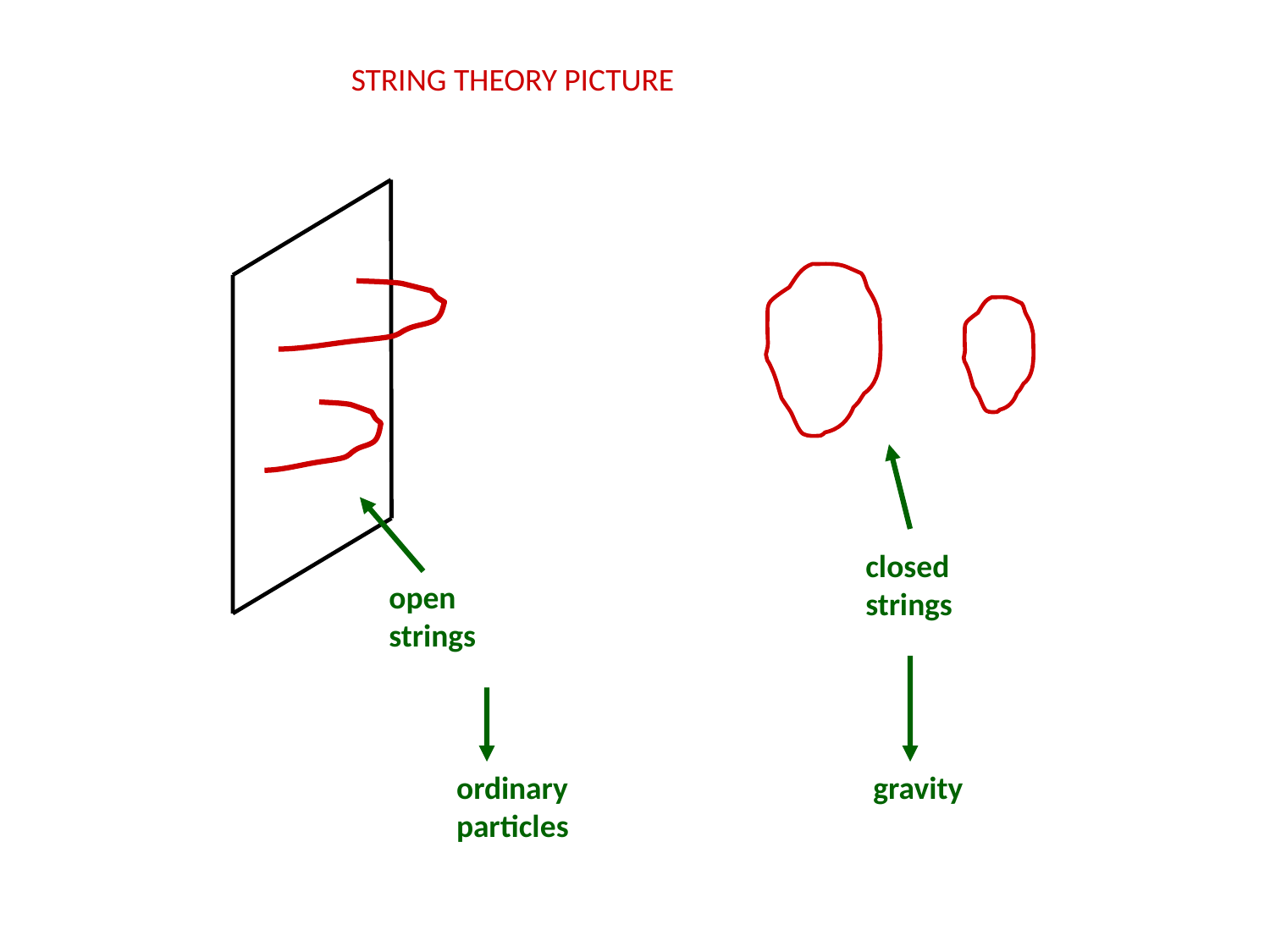

STRING THEORY PICTURE

closed
strings
open
strings

ordinary
particles
gravity